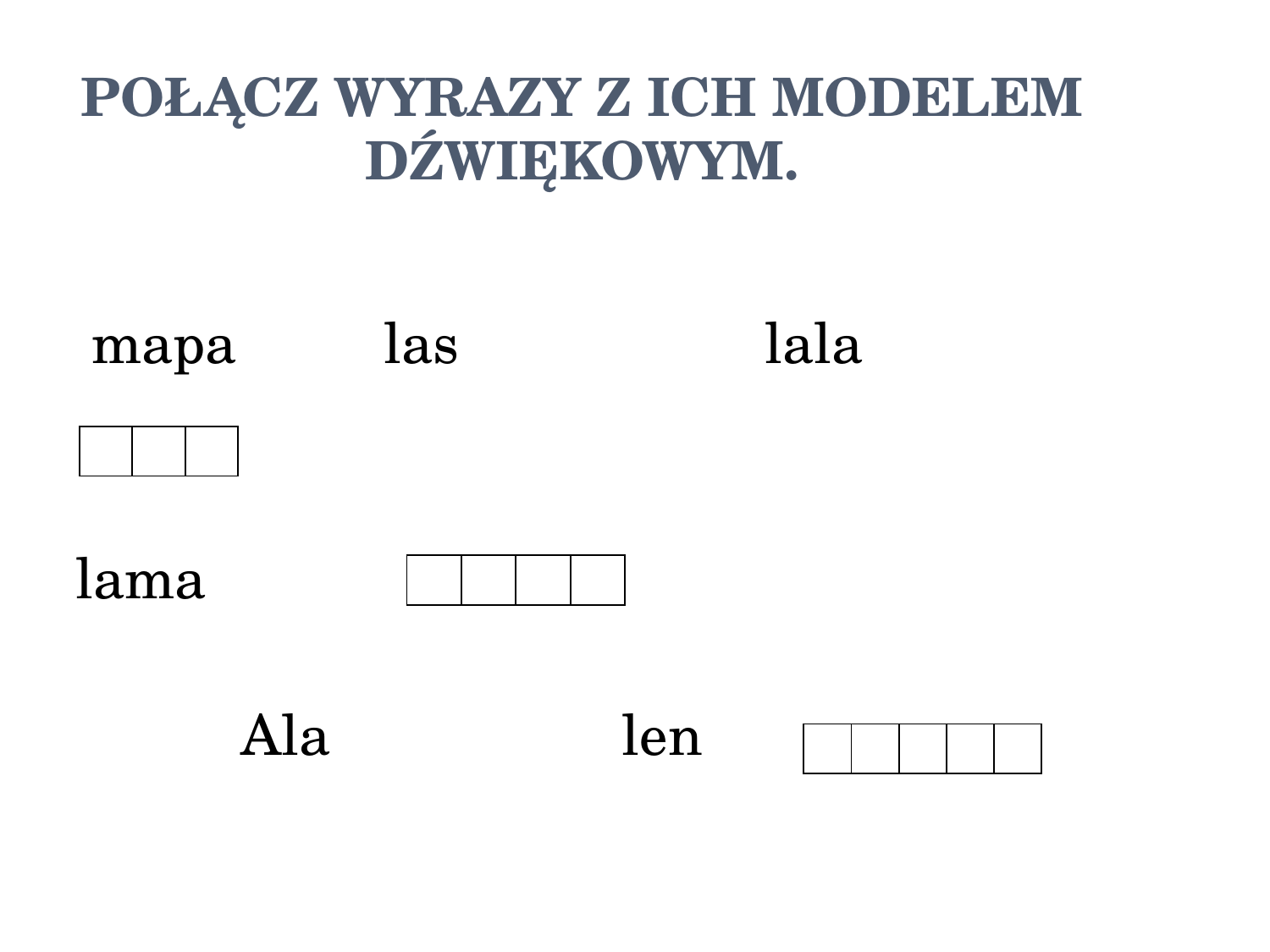

# Połącz wyrazy z ich modelem dźwiękowym.

 mapa		 las			 lala

lama

		Ala 			len

|  |  |  |
| --- | --- | --- |
|  |  |  |  |
| --- | --- | --- | --- |
|  |  |  |  |  |
| --- | --- | --- | --- | --- |